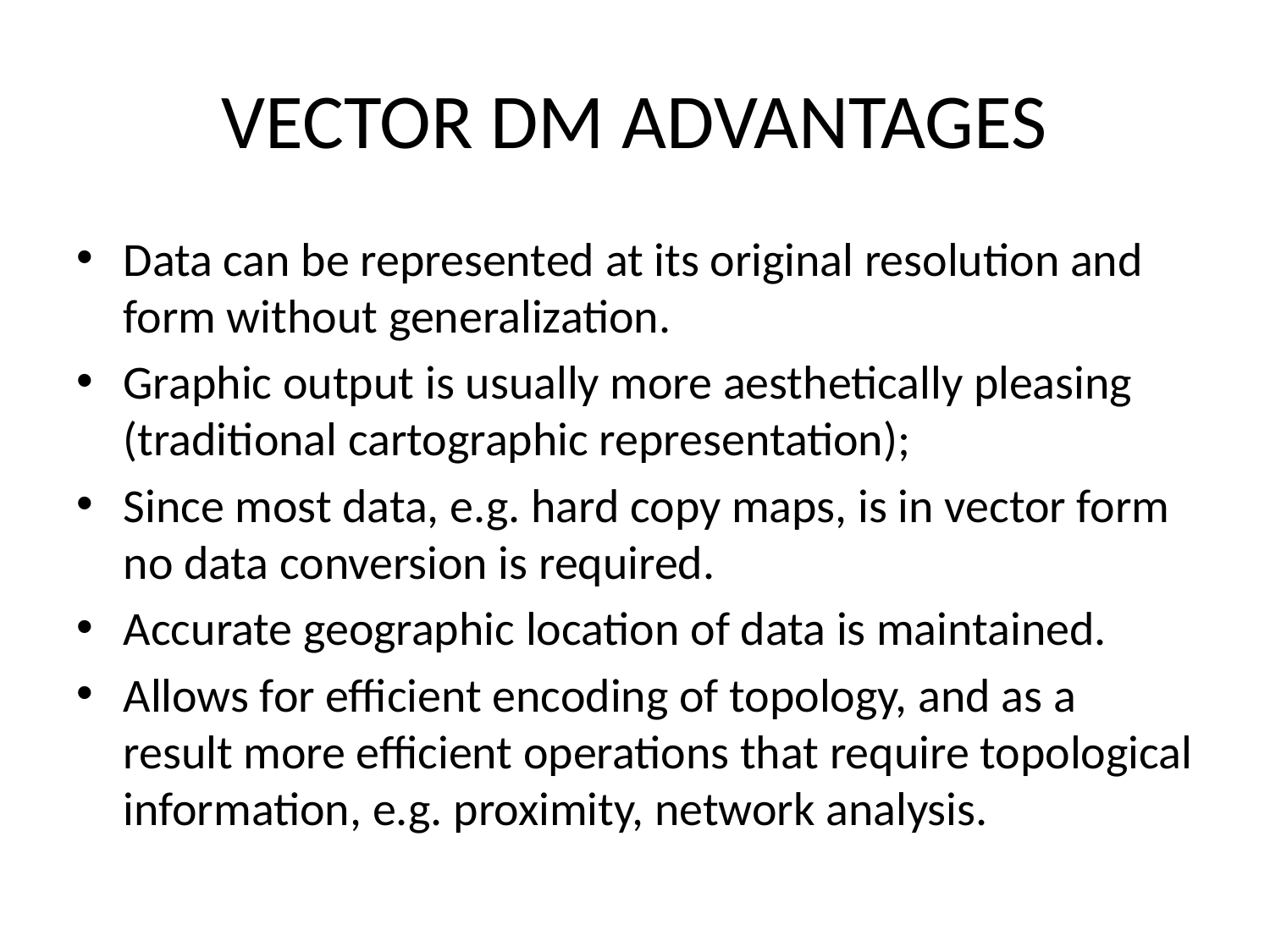

# VECTOR DM ADVANTAGES
Data can be represented at its original resolution and form without generalization.
Graphic output is usually more aesthetically pleasing (traditional cartographic representation);
Since most data, e.g. hard copy maps, is in vector form no data conversion is required.
Accurate geographic location of data is maintained.
Allows for efficient encoding of topology, and as a result more efficient operations that require topological information, e.g. proximity, network analysis.